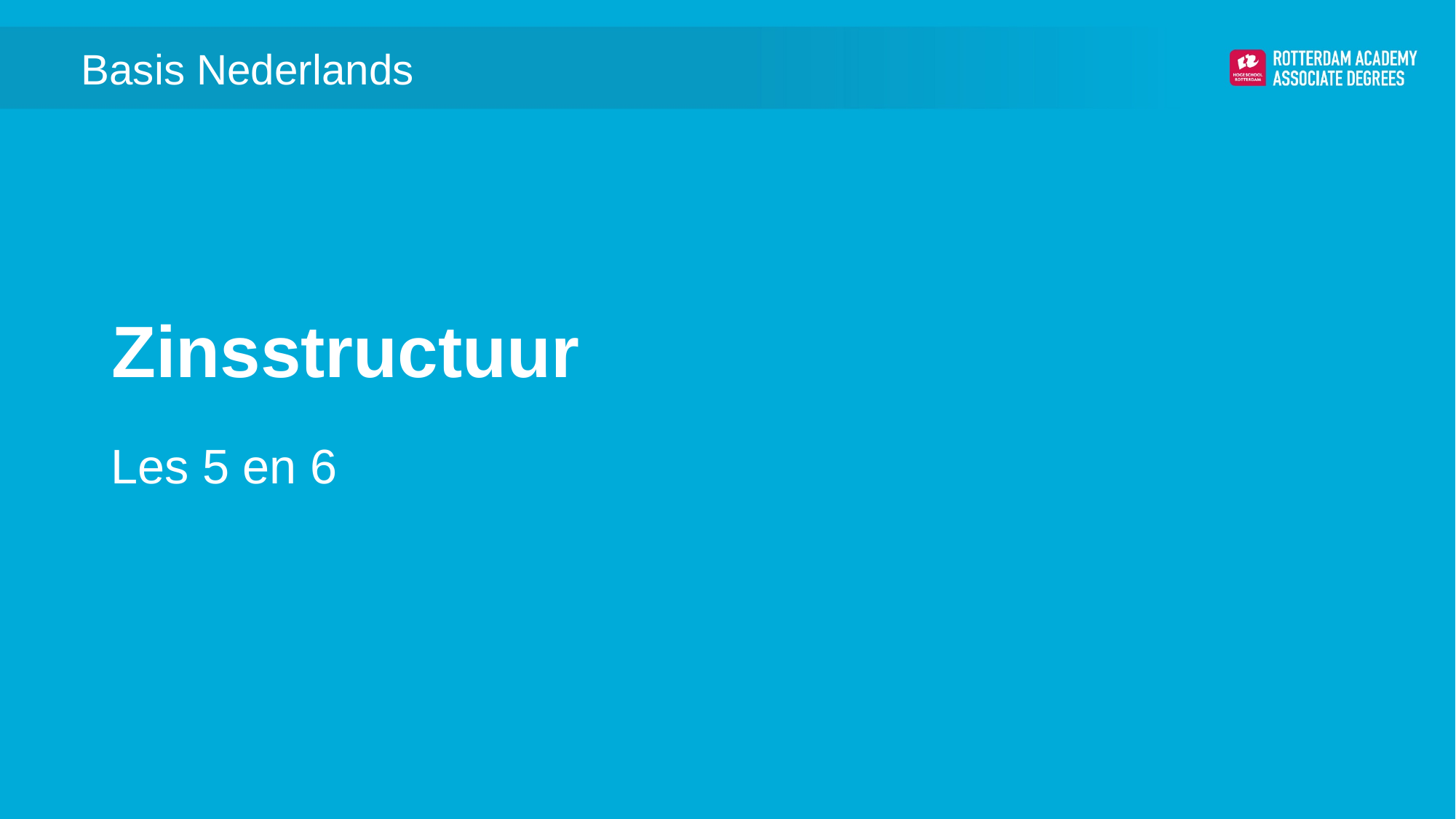

Basis Nederlands
# Zinsstructuur
Les 5 en 6